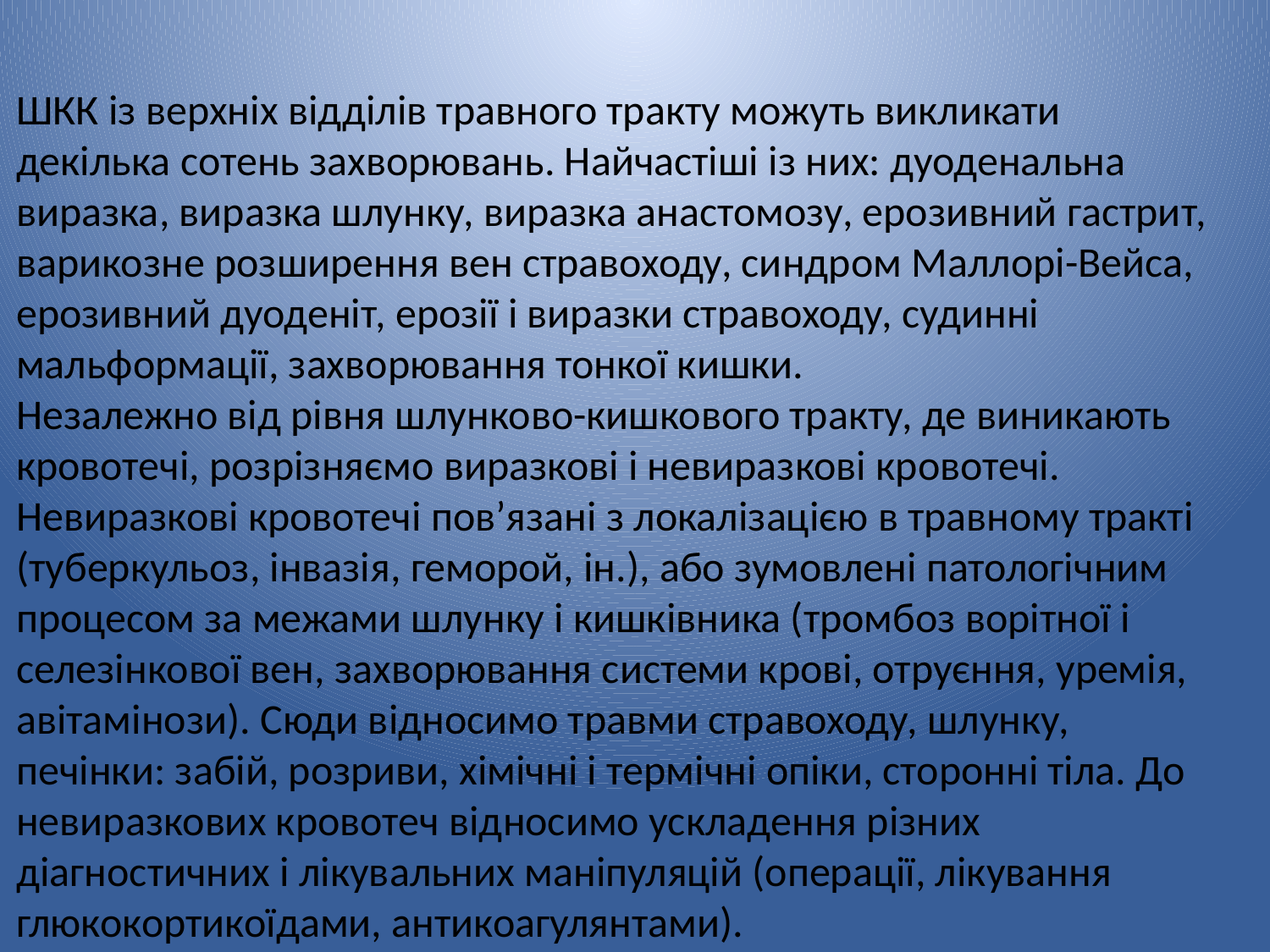

ШКК із верхніх відділів травного тракту можуть викликати декілька сотень захворювань. Найчастіші із них: дуоденальна виразка, виразка шлунку, виразка анастомозу, ерозивний гастрит, варикозне розширення вен стравоходу, синдром Маллорі-Вейса, ерозивний дуоденіт, ерозії і виразки стравоходу, судинні мальформації, захворювання тонкої кишки.
Незалежно від рівня шлунково-кишкового тракту, де виникають кровотечі, розрізняємо виразкові і невиразкові кровотечі. Невиразкові кровотечі пов’язані з локалізацією в травному тракті (туберкульоз, інвазія, геморой, ін.), або зумовлені патологічним процесом за межами шлунку і кишківника (тромбоз ворітної і селезінкової вен, захворювання системи крові, отруєння, уремія, авітамінози). Сюди відносимо травми стравоходу, шлунку, печінки: забій, розриви, хімічні і термічні опіки, сторонні тіла. До невиразкових кровотеч відносимо ускладення різних діагностичних і лікувальних маніпуляцій (операції, лікування глюкокортикоїдами, антикоагулянтами).